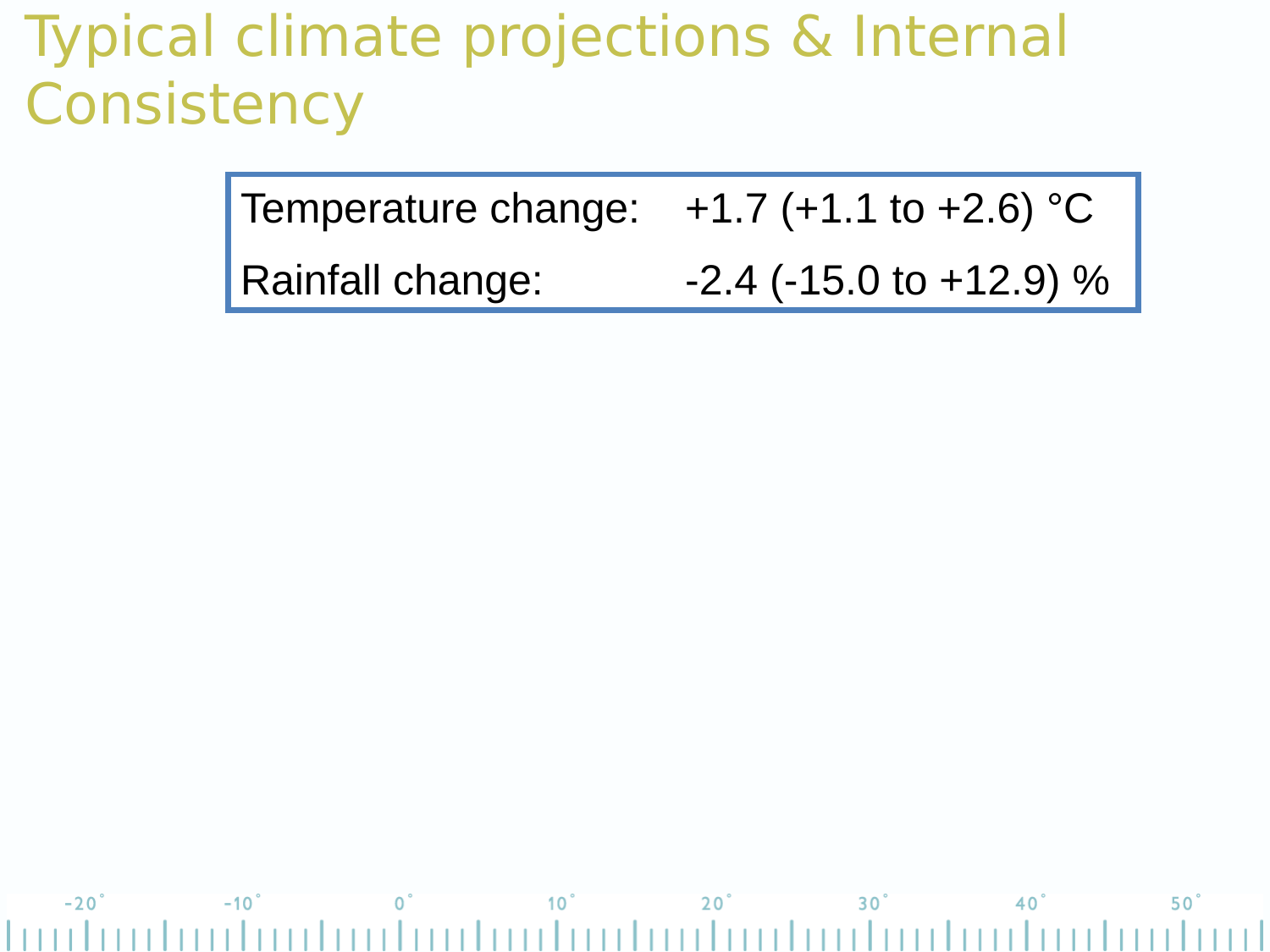

Typical climate projections & Internal Consistency
Temperature change: 	+1.7 (+1.1 to +2.6) °C
Rainfall change: 			-2.4 (-15.0 to +12.9) %